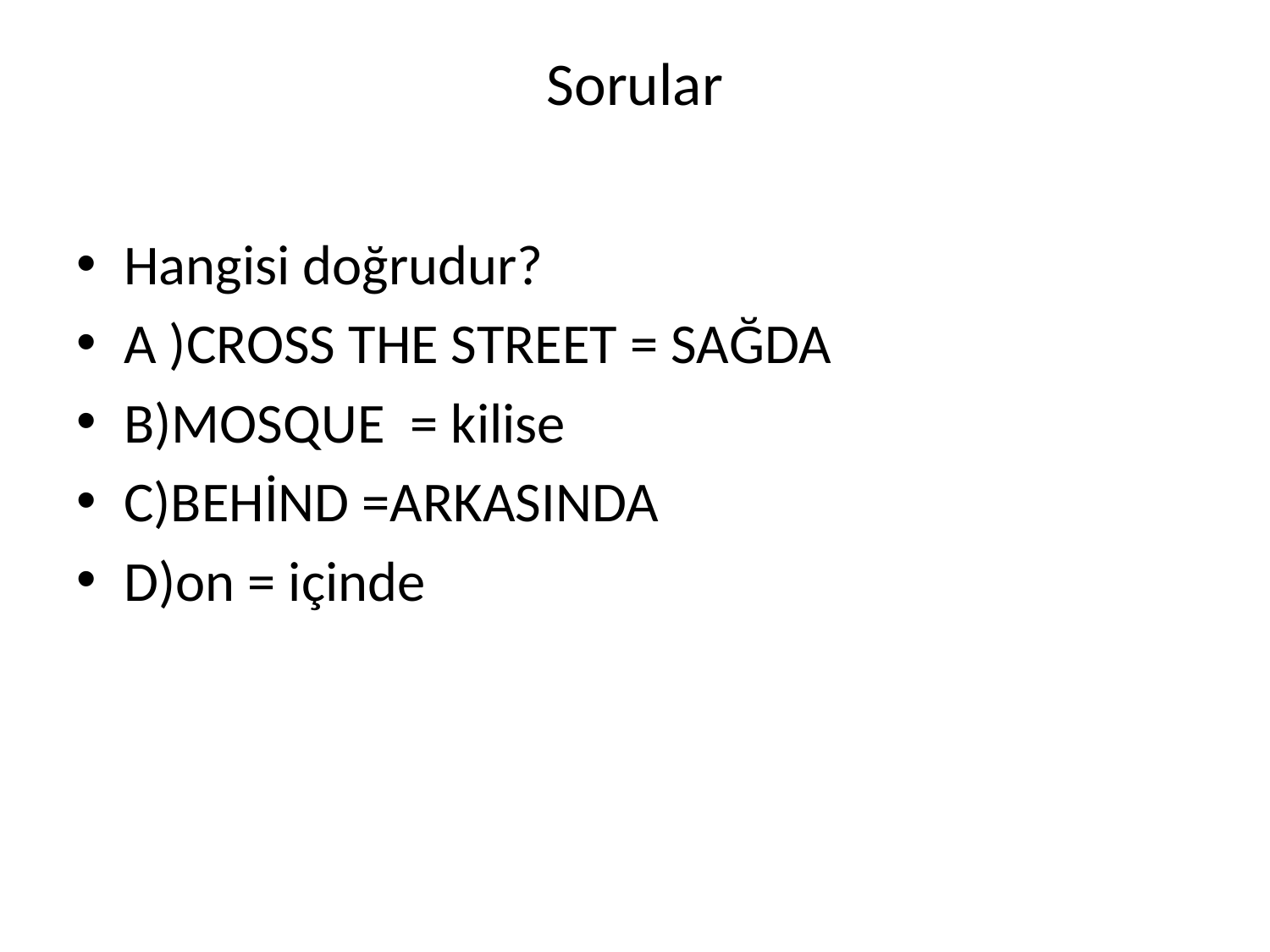

# Sorular
Hangisi doğrudur?
A )CROSS THE STREET = SAĞDA
B)MOSQUE  = kilise
C)BEHİND =ARKASINDA
D)on = içinde